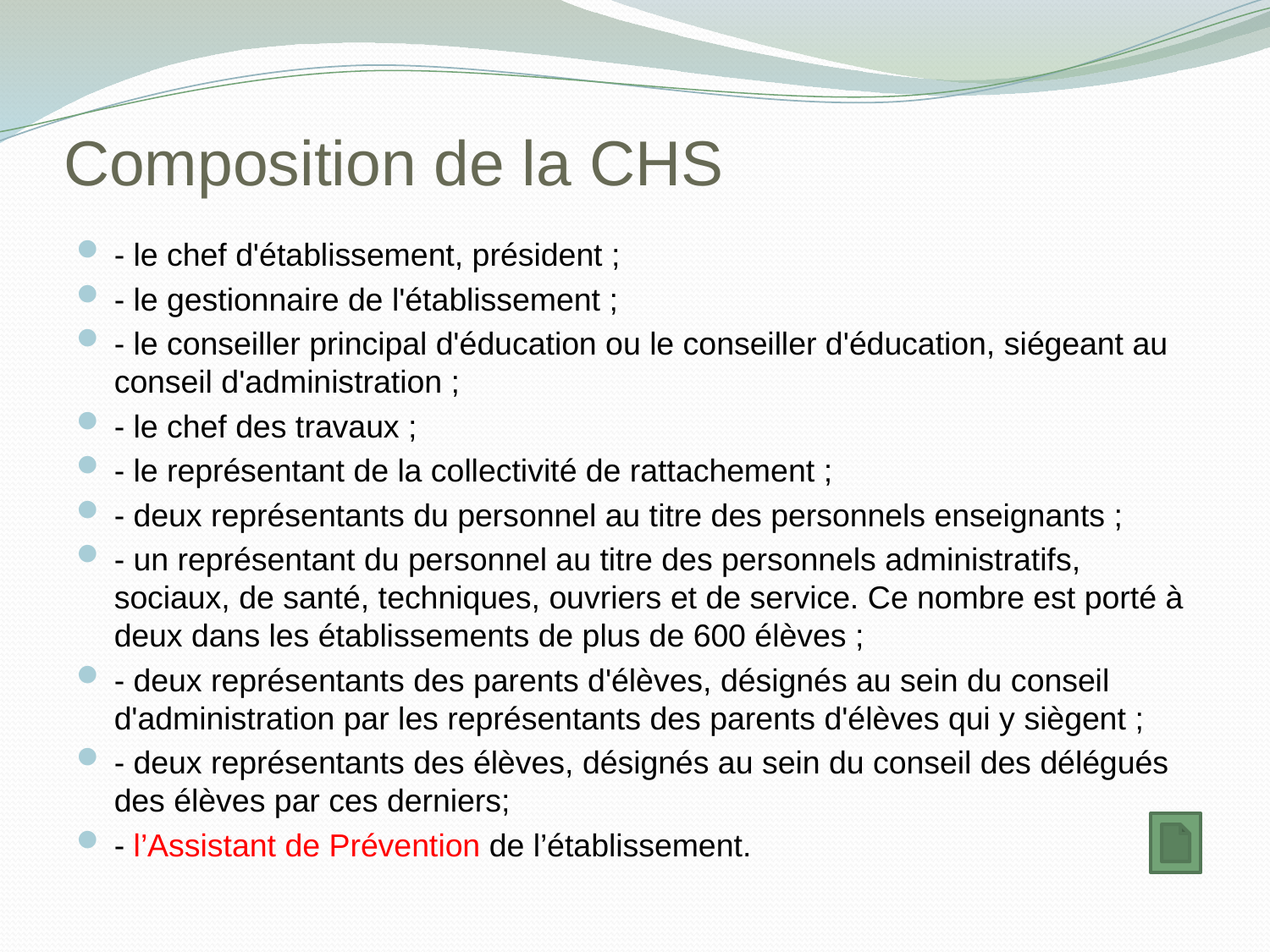

# Composition de la CHS
- le chef d'établissement, président ;
- le gestionnaire de l'établissement ;
- le conseiller principal d'éducation ou le conseiller d'éducation, siégeant au conseil d'administration ;
- le chef des travaux ;
- le représentant de la collectivité de rattachement ;
- deux représentants du personnel au titre des personnels enseignants ;
- un représentant du personnel au titre des personnels administratifs, sociaux, de santé, techniques, ouvriers et de service. Ce nombre est porté à deux dans les établissements de plus de 600 élèves ;
- deux représentants des parents d'élèves, désignés au sein du conseil d'administration par les représentants des parents d'élèves qui y siègent ;
- deux représentants des élèves, désignés au sein du conseil des délégués des élèves par ces derniers;
- l’Assistant de Prévention de l’établissement.